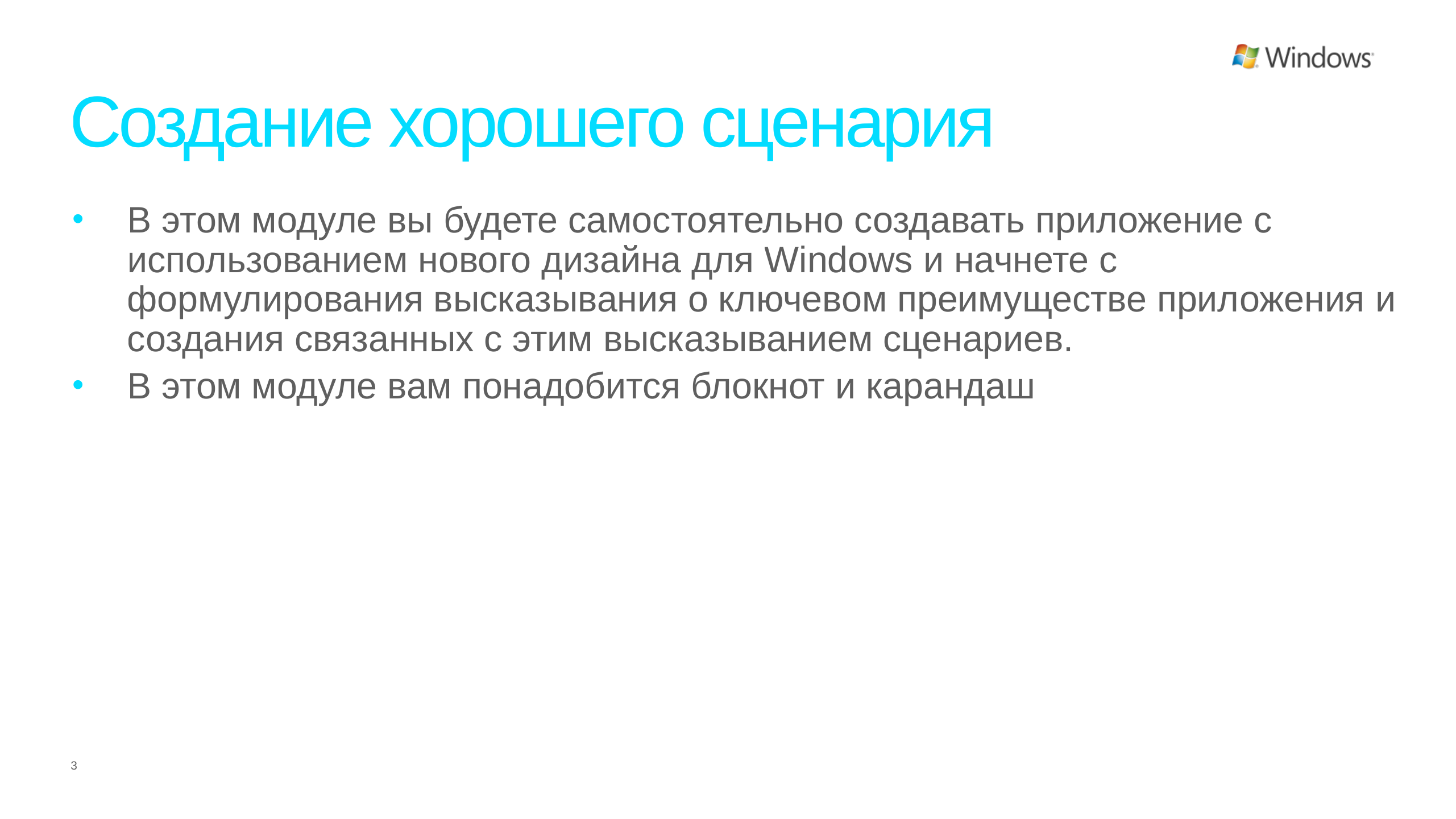

# Создание хорошего сценария
В этом модуле вы будете самостоятельно создавать приложение с использованием нового дизайна для Windows и начнете с формулирования высказывания о ключевом преимуществе приложения и создания связанных с этим высказыванием сценариев.
В этом модуле вам понадобится блокнот и карандаш